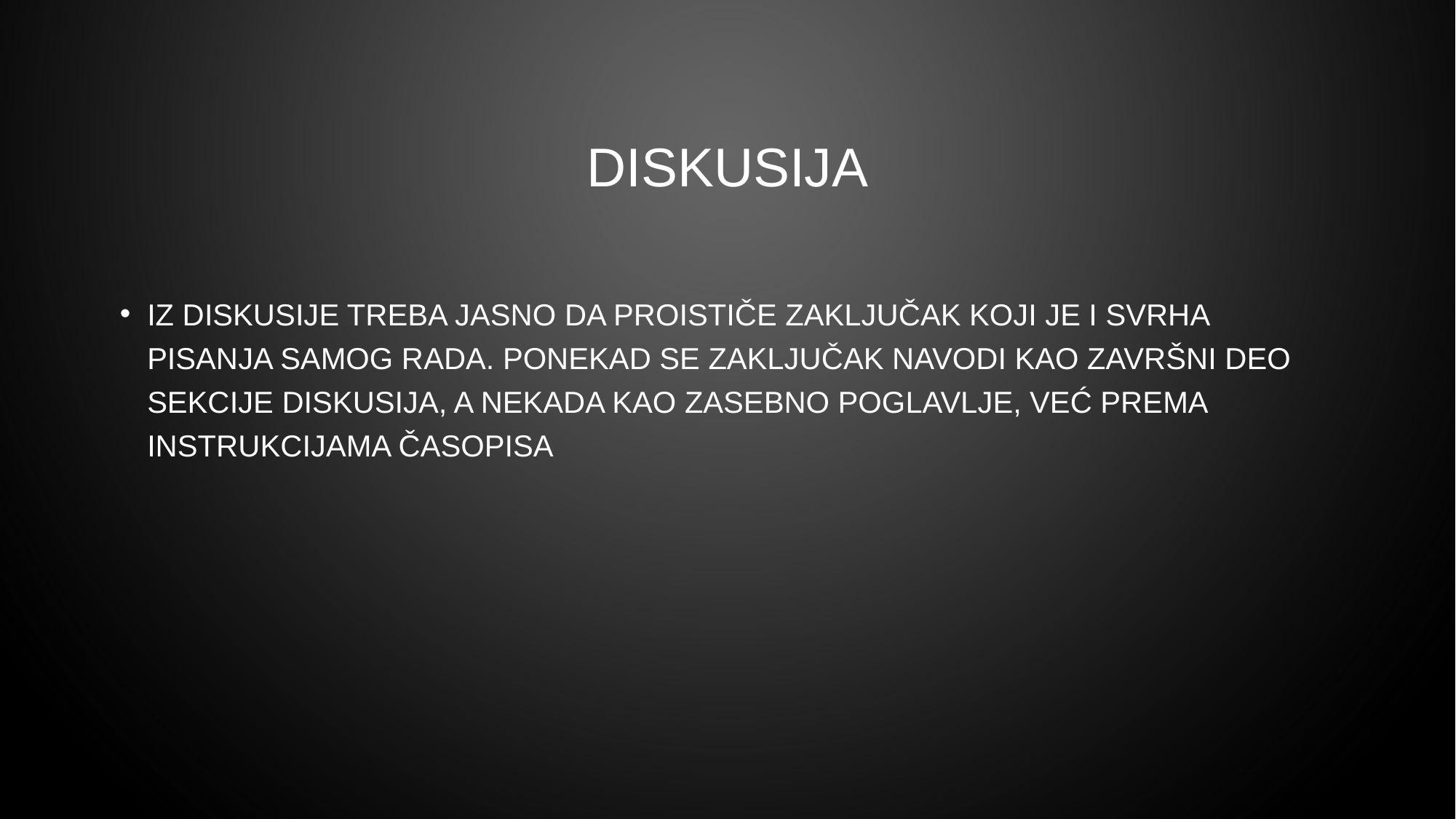

# Diskusija
Iz diskusije treba jasno da proističe zaključak koji je i svrha pisanja samog rada. Ponekad se zaključak navodi kao završni deo sekcije Diskusija, a nekada kao zasebno poglavlje, već prema instrukcijama časopisa